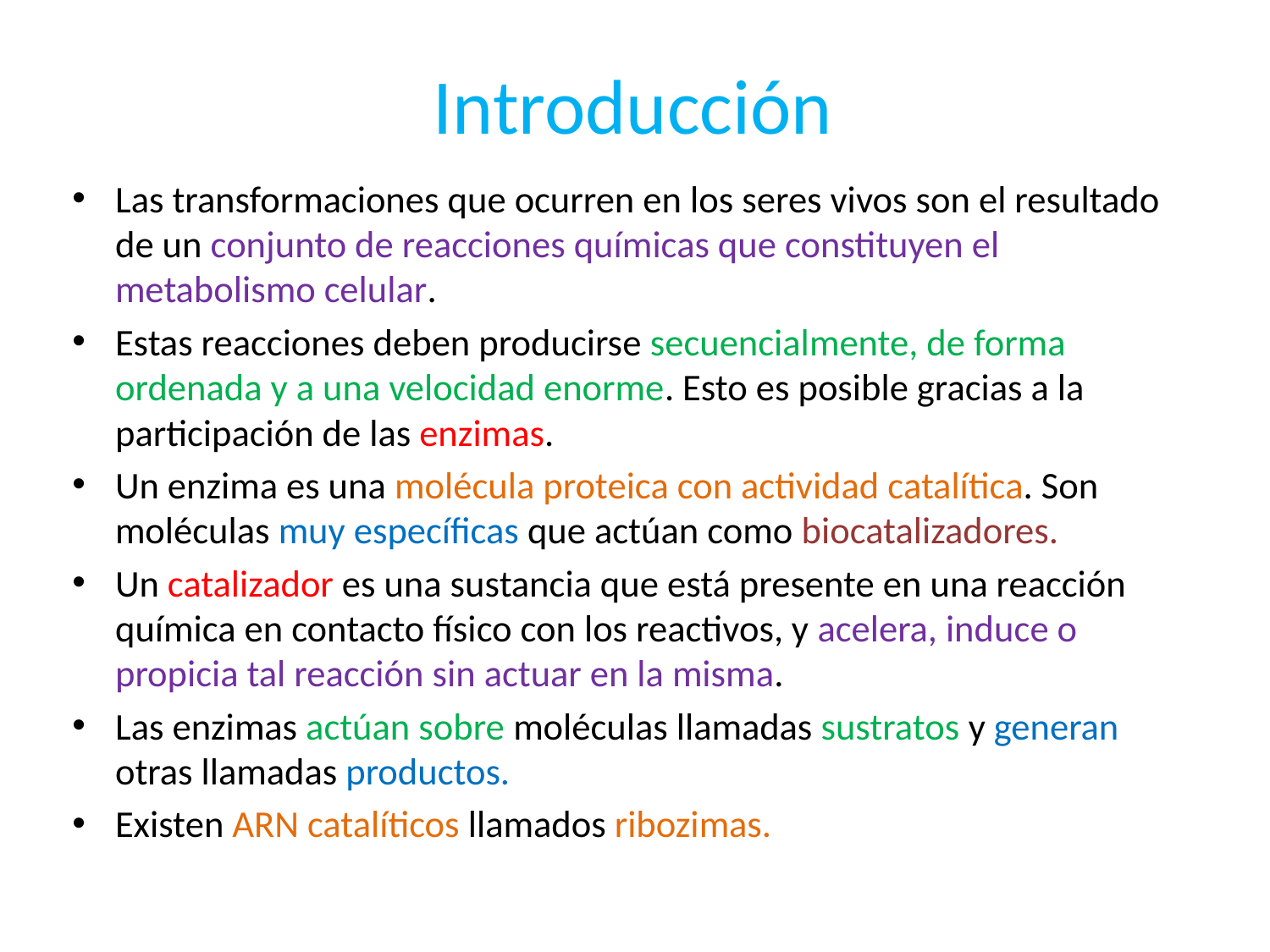

# Introducción
Las transformaciones que ocurren en los seres vivos son el resultado de un conjunto de reacciones químicas que constituyen el metabolismo celular.
Estas reacciones deben producirse secuencialmente, de forma ordenada y a una velocidad enorme. Esto es posible gracias a la participación de las enzimas.
Un enzima es una molécula proteica con actividad catalítica. Son moléculas muy específicas que actúan como biocatalizadores.
Un catalizador es una sustancia que está presente en una reacción química en contacto físico con los reactivos, y acelera, induce o propicia tal reacción sin actuar en la misma.
Las enzimas actúan sobre moléculas llamadas sustratos y generan otras llamadas productos.
Existen ARN catalíticos llamados ribozimas.